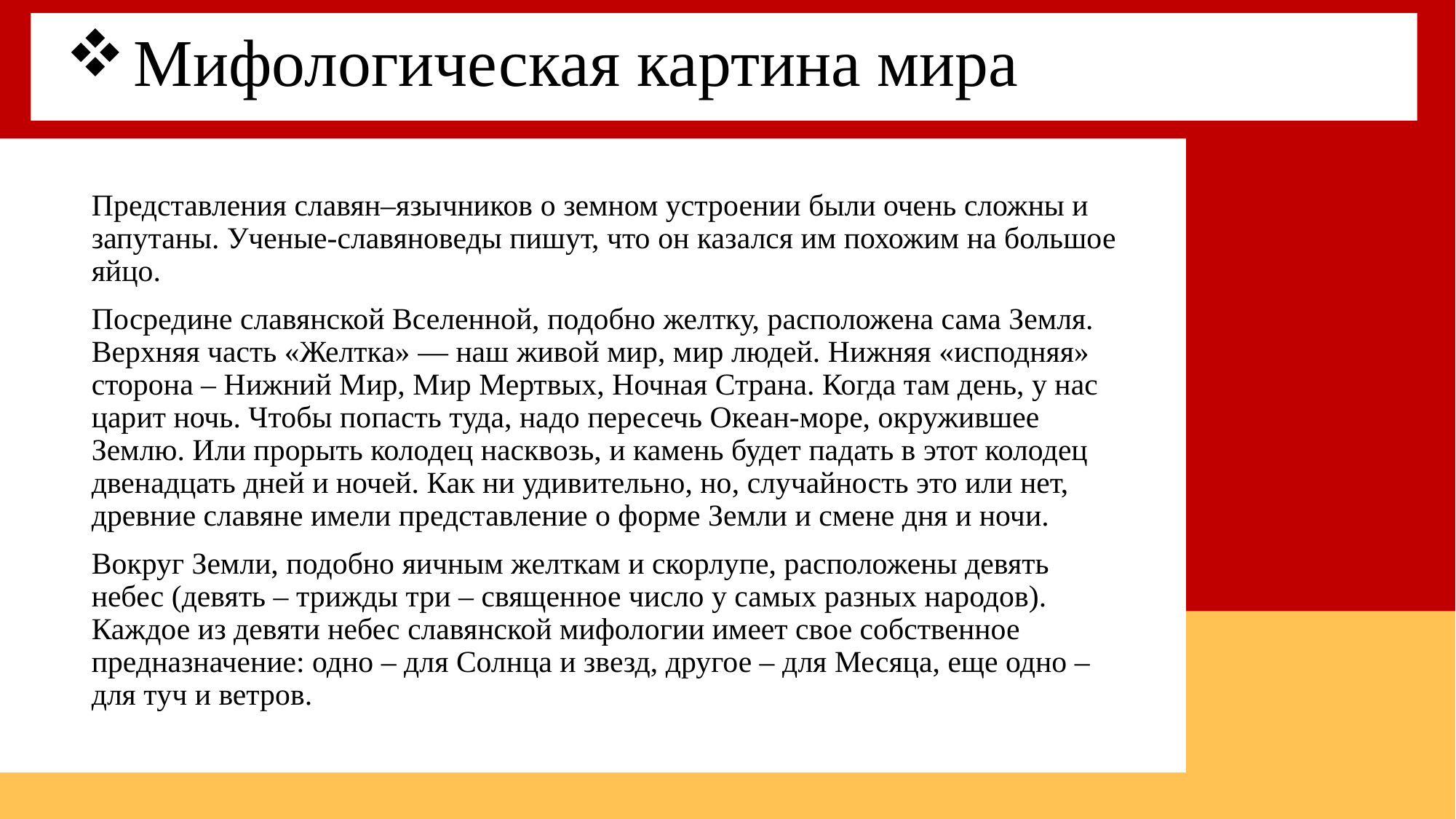

# Мифологическая картина мира

Представления славян–язычников о земном устроении были очень сложны и запутаны. Ученые-славяноведы пишут, что он казался им похожим на большое яйцо.
Посредине славянской Вселенной, подобно желтку, расположена сама Земля. Верхняя часть «Желтка» — наш живой мир, мир людей. Нижняя «исподняя» сторона – Нижний Мир, Мир Мертвых, Ночная Страна. Когда там день, у нас царит ночь. Чтобы попасть туда, надо пересечь Океан-море, окружившее Землю. Или прорыть колодец насквозь, и камень будет падать в этот колодец двенадцать дней и ночей. Как ни удивительно, но, случайность это или нет, древние славяне имели представление о форме Земли и смене дня и ночи.
Вокруг Земли, подобно яичным желткам и скорлупе, расположены девять небес (девять – трижды три – священное число у самых разных народов). Каждое из девяти небес славянской мифологии имеет свое собственное предназначение: одно – для Солнца и звезд, другое – для Месяца, еще одно – для туч и ветров.